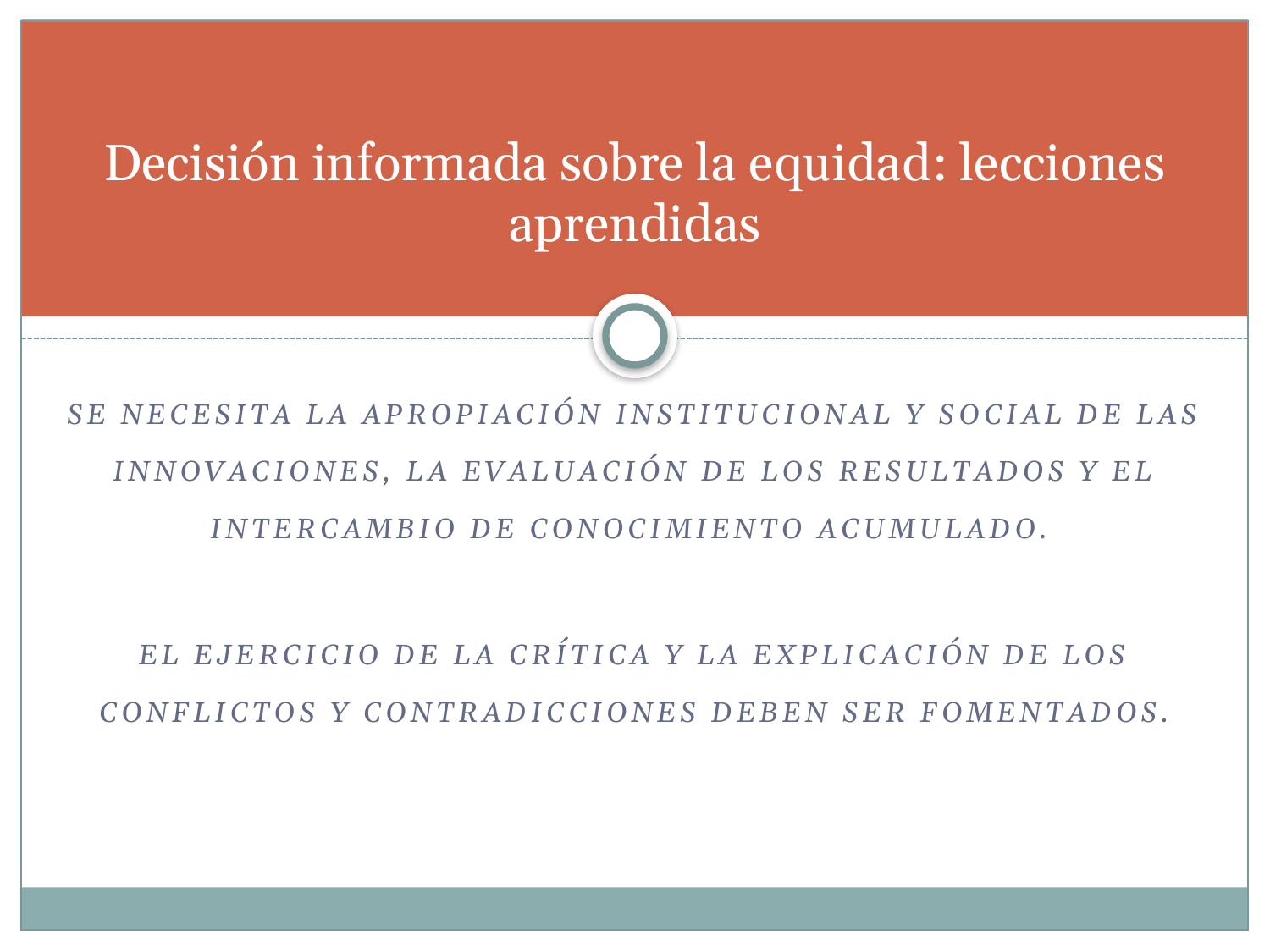

# Decisión informada sobre la equidad: lecciones aprendidas
Se necesita la apropiación institucional y social de las innovaciones, la evaluación de los resultados y el intercambio de conocimiento acumulado.

el ejercicio de la crítica y la explicación de los conflictos y contradicciones deben ser fomentados.